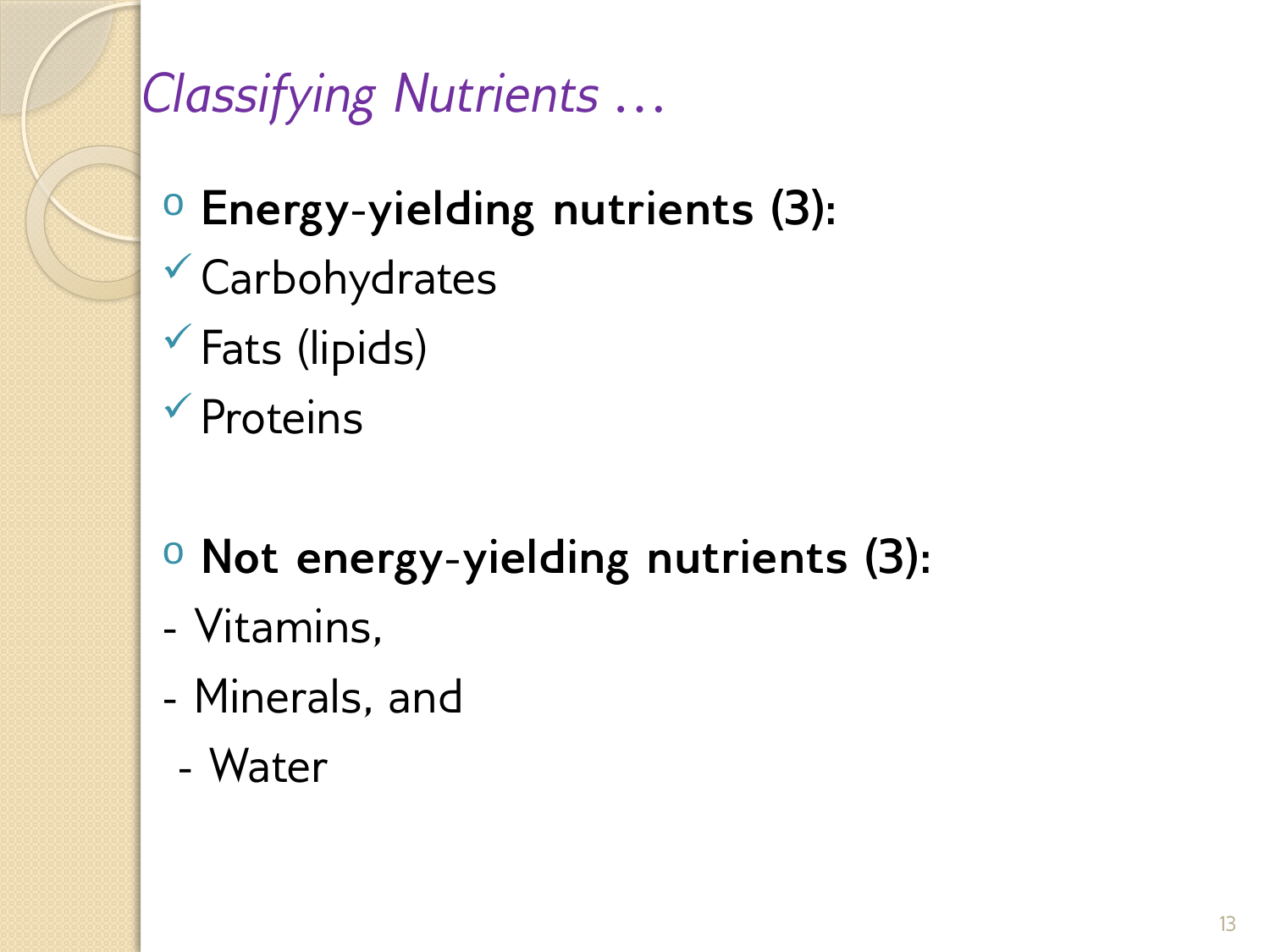

# Classifying Nutrients …
Energy-yielding nutrients (3):
Carbohydrates
Fats (lipids)
Proteins

Not energy-yielding nutrients (3):
- Vitamins,
- Minerals, and
 - Water

13